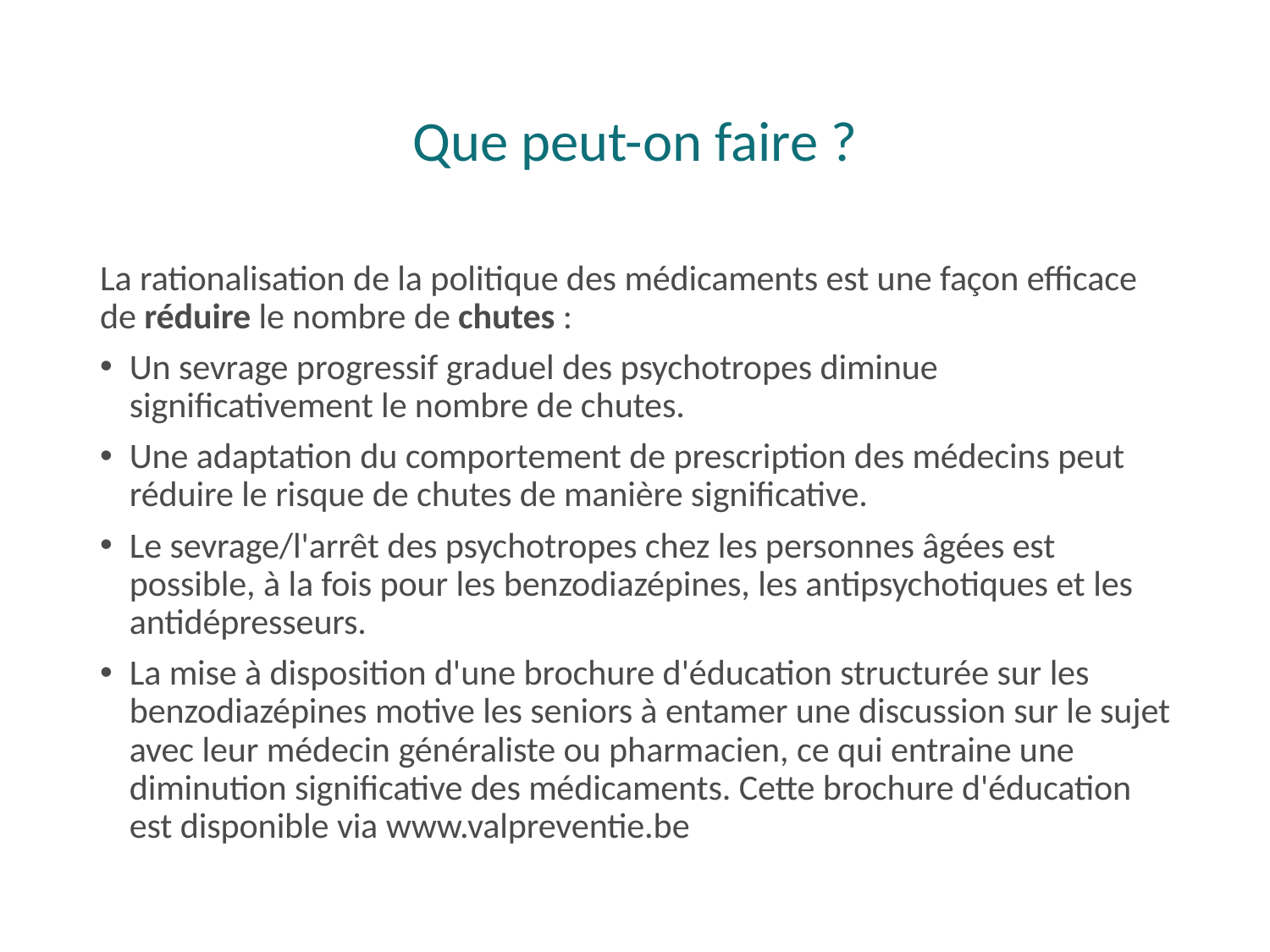

# Que peut-on faire ?
La rationalisation de la politique des médicaments est une façon efficace de réduire le nombre de chutes :
Un sevrage progressif graduel des psychotropes diminue significativement le nombre de chutes.
Une adaptation du comportement de prescription des médecins peut réduire le risque de chutes de manière significative.
Le sevrage/l'arrêt des psychotropes chez les personnes âgées est possible, à la fois pour les benzodiazépines, les antipsychotiques et les antidépresseurs.
La mise à disposition d'une brochure d'éducation structurée sur les benzodiazépines motive les seniors à entamer une discussion sur le sujet avec leur médecin généraliste ou pharmacien, ce qui entraine une diminution significative des médicaments. Cette brochure d'éducation est disponible via www.valpreventie.be